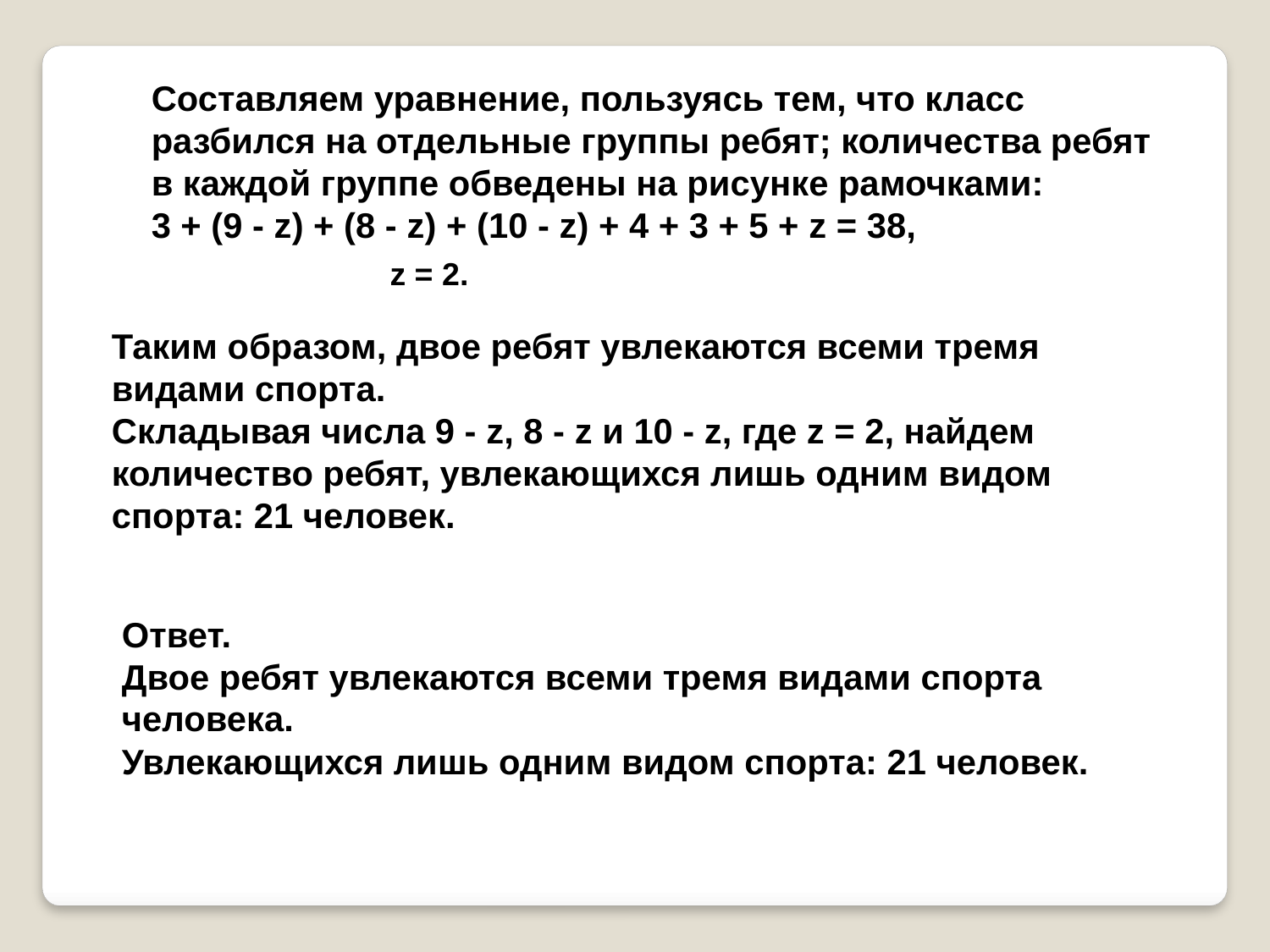

Составляем уравнение, пользуясь тем, что класс разбился на отдельные группы ребят; количества ребят в каждой группе обведены на рисунке рамочками:
3 + (9 - z) + (8 - z) + (10 - z) + 4 + 3 + 5 + z = 38,
z = 2.
Таким образом, двое ребят увлекаются всеми тремя видами спорта.
Складывая числа 9 - z, 8 - z и 10 - z, где z = 2, найдем количество ребят, увлекающихся лишь одним видом спорта: 21 человек.
Ответ.
Двое ребят увлекаются всеми тремя видами спорта человека.
Увлекающихся лишь одним видом спорта: 21 человек.